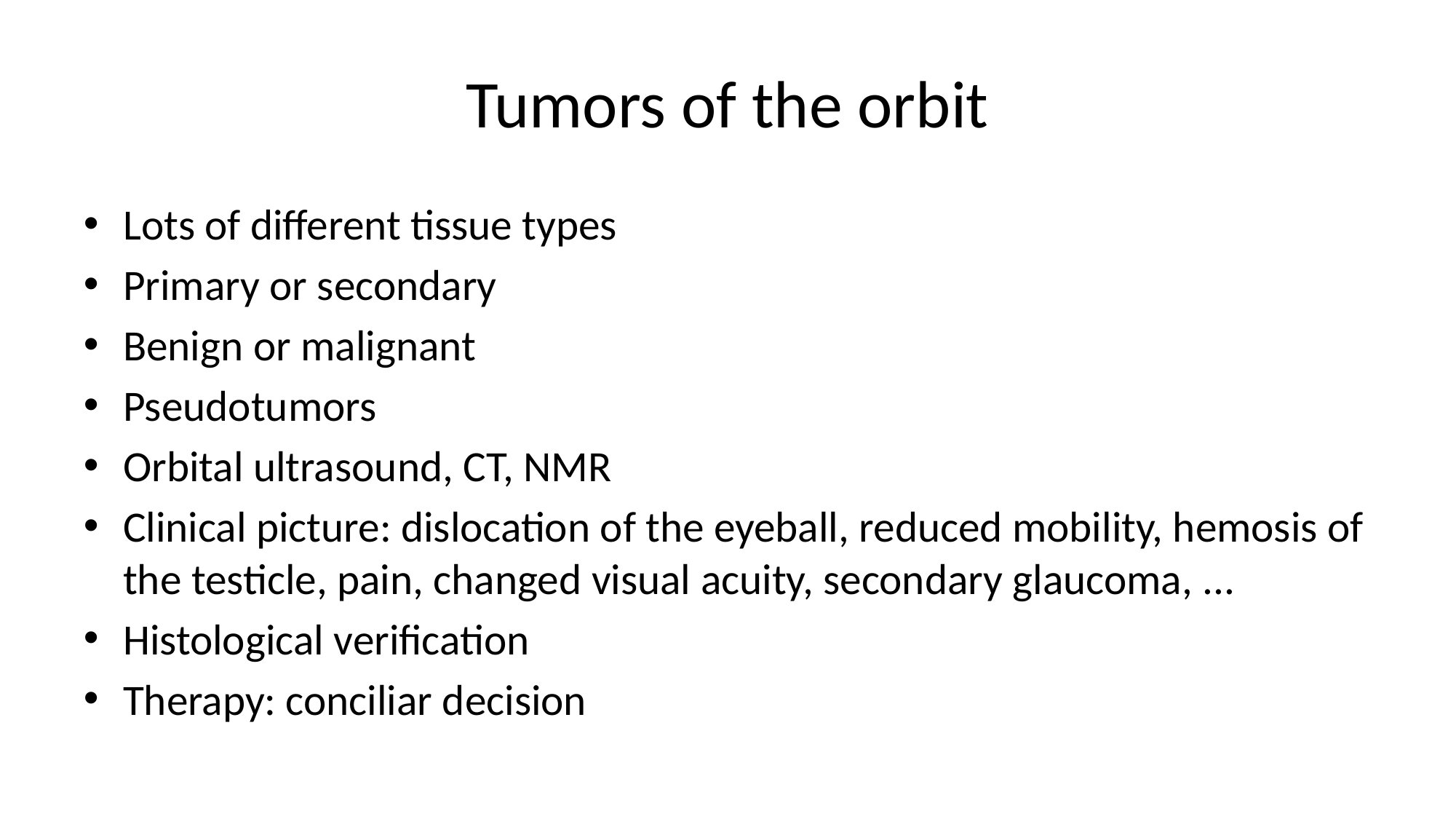

# Tumors of the orbit
Lots of different tissue types
Primary or secondary
Benign or malignant
Pseudotumors
Orbital ultrasound, CT, NMR
Clinical picture: dislocation of the eyeball, reduced mobility, hemosis of the testicle, pain, changed visual acuity, secondary glaucoma, ...
Histological verification
Therapy: conciliar decision